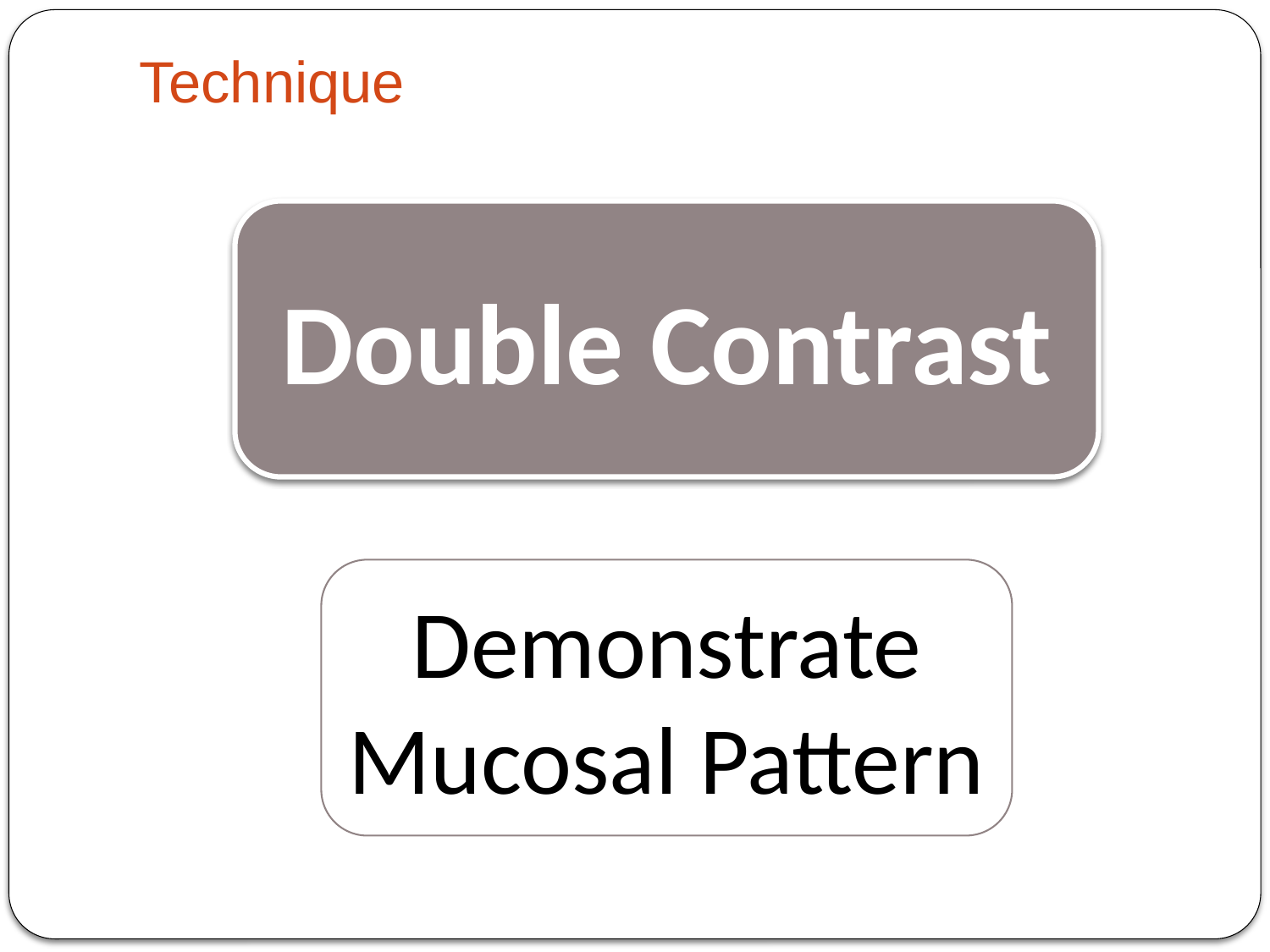

# Technique
Double Contrast
Demonstrate Mucosal Pattern